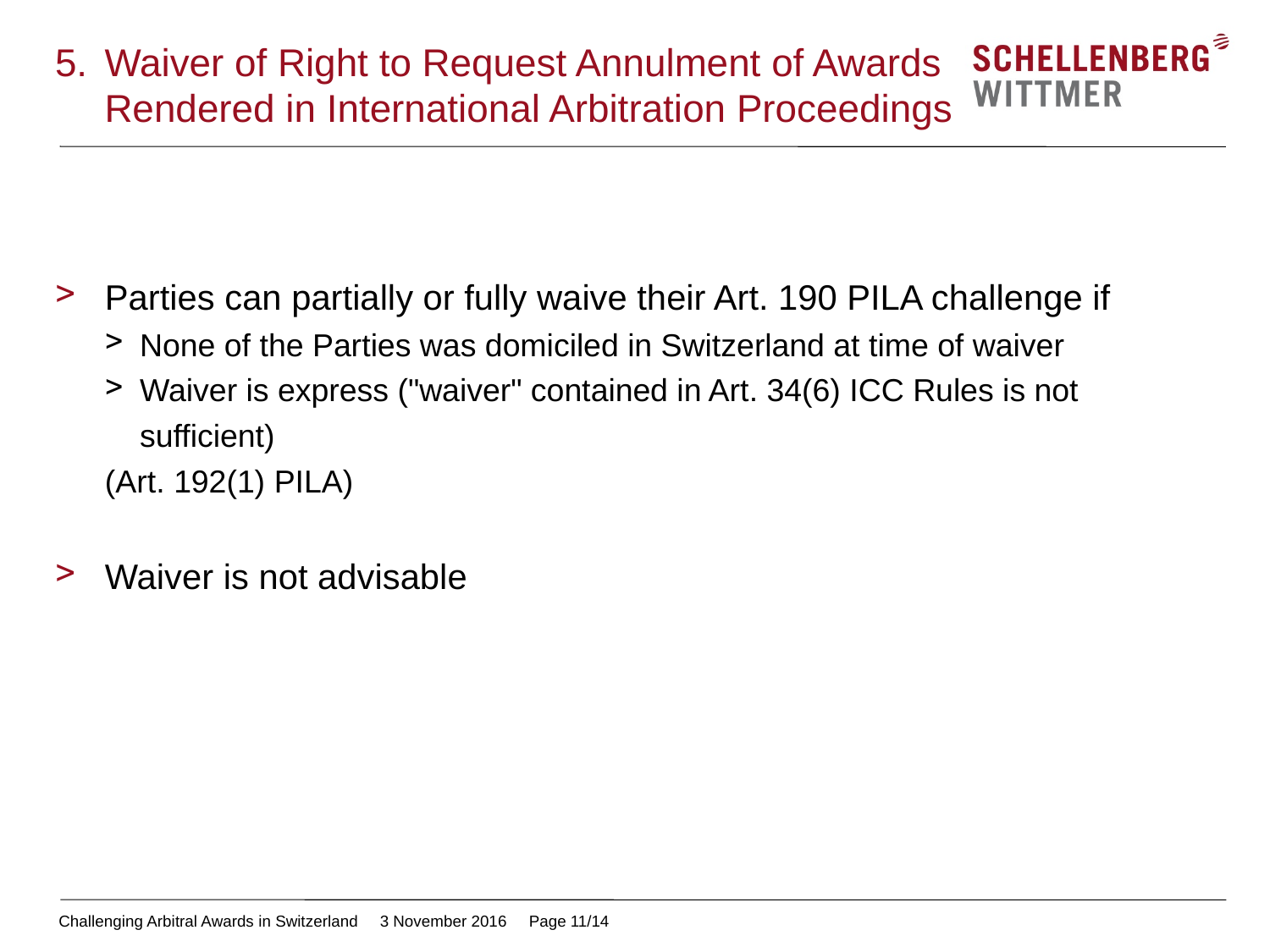

# 5.	Waiver of Right to Request Annulment of Awards Rendered in International Arbitration Proceedings
Parties can partially or fully waive their Art. 190 PILA challenge if
None of the Parties was domiciled in Switzerland at time of waiver
Waiver is express ("waiver" contained in Art. 34(6) ICC Rules is not sufficient)
(Art. 192(1) PILA)

Waiver is not advisable